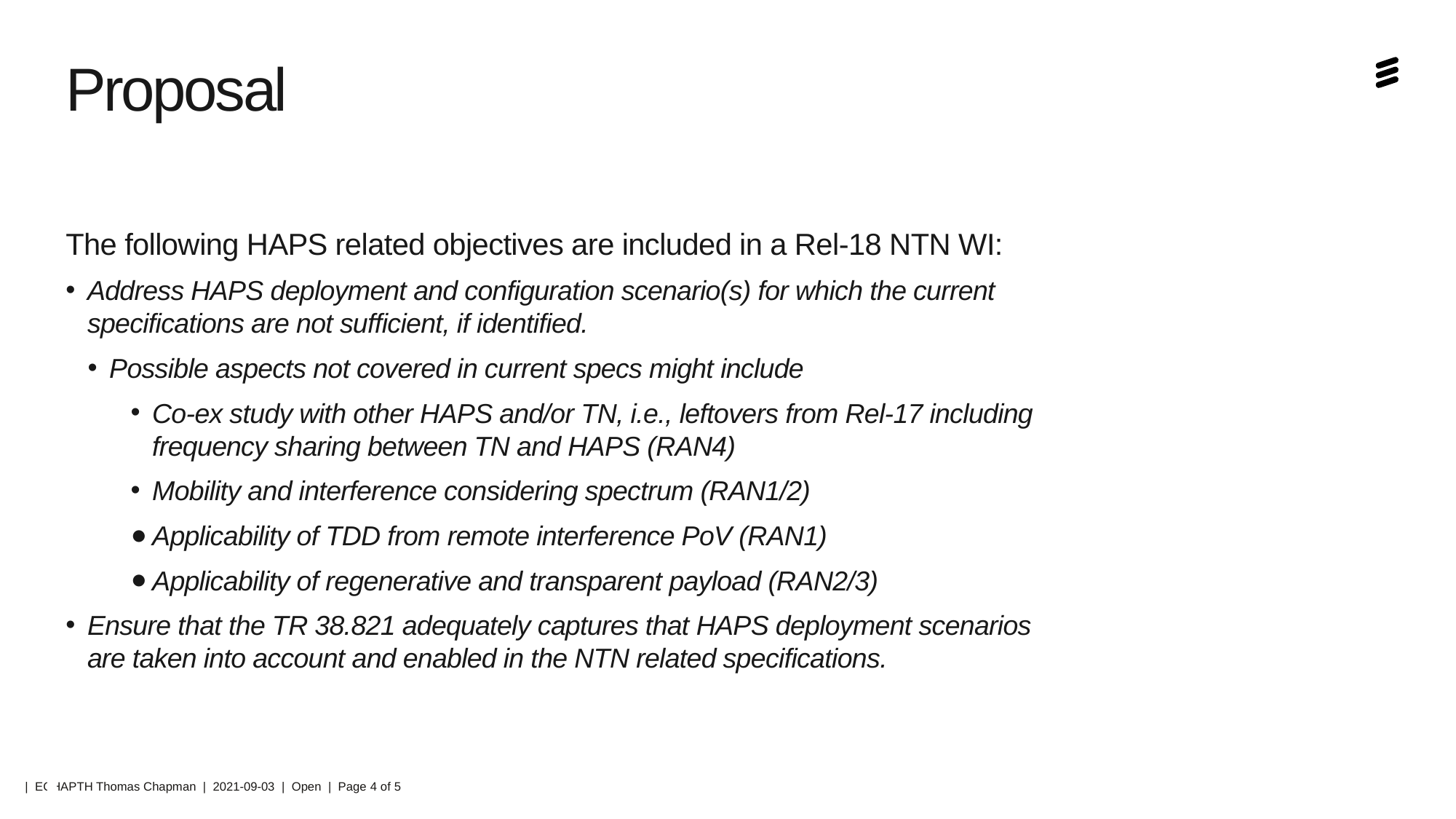

# Proposal
The following HAPS related objectives are included in a Rel-18 NTN WI:
Address HAPS deployment and configuration scenario(s) for which the current specifications are not sufficient, if identified.
Possible aspects not covered in current specs might include
Co-ex study with other HAPS and/or TN, i.e., leftovers from Rel-17 including frequency sharing between TN and HAPS (RAN4)
Mobility and interference considering spectrum (RAN1/2)
Applicability of TDD from remote interference PoV (RAN1)
Applicability of regenerative and transparent payload (RAN2/3)
Ensure that the TR 38.821 adequately captures that HAPS deployment scenarios are taken into account and enabled in the NTN related specifications.